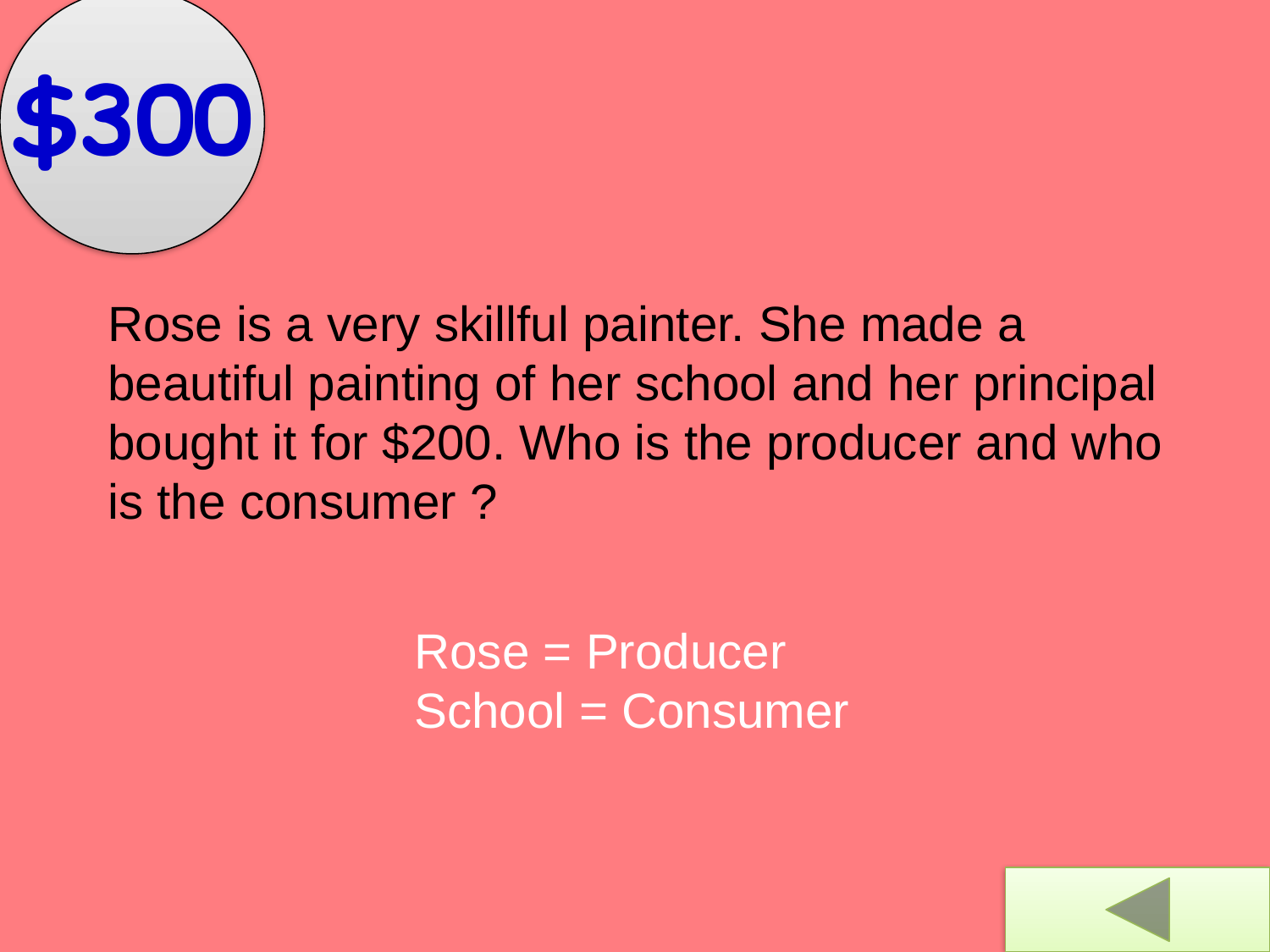

$300
Rose is a very skillful painter. She made a beautiful painting of her school and her principal
bought it for $200. Who is the producer and who is the consumer ?
Rose = Producer
School = Consumer